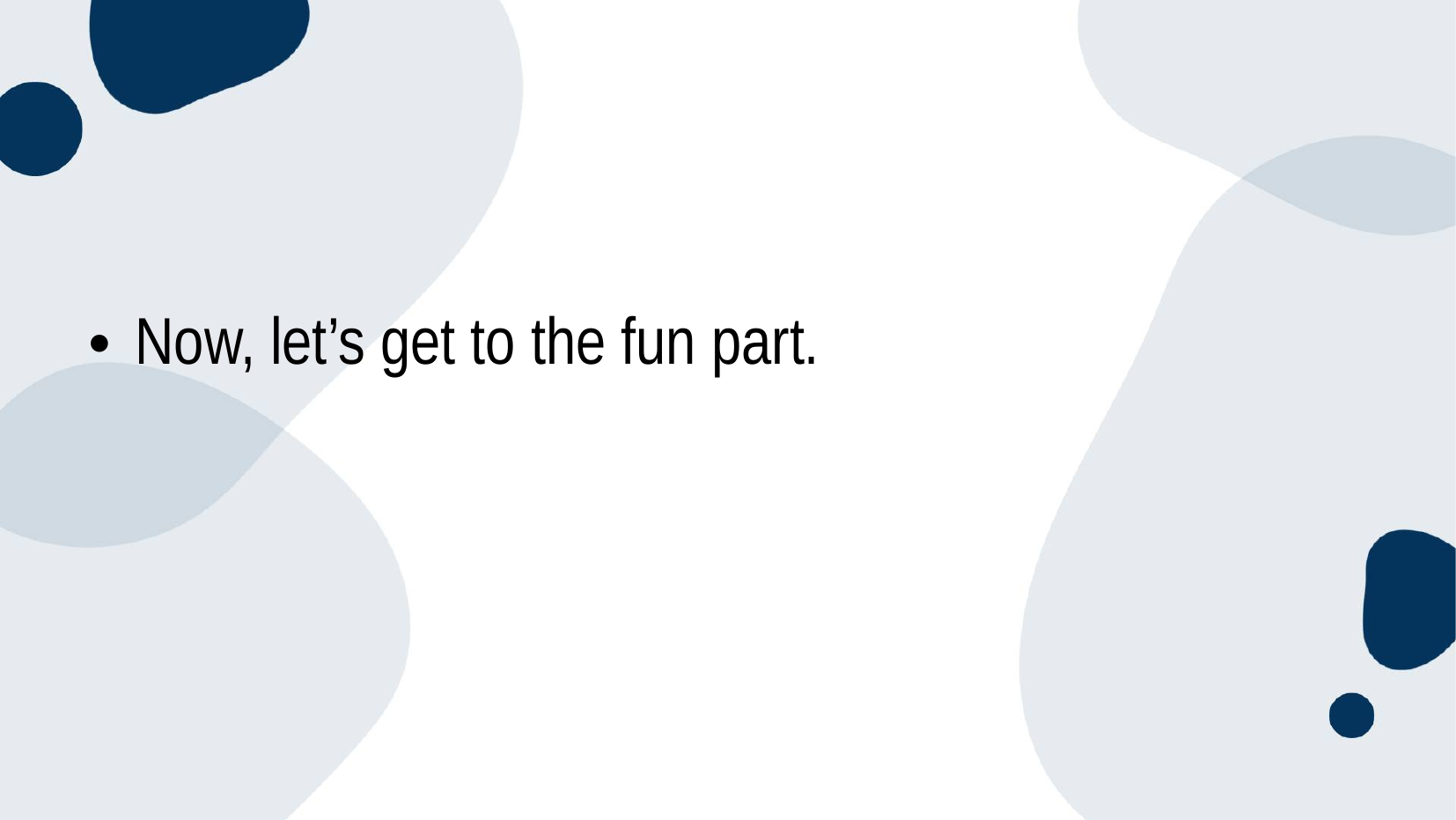

#
Now, let’s get to the fun part.